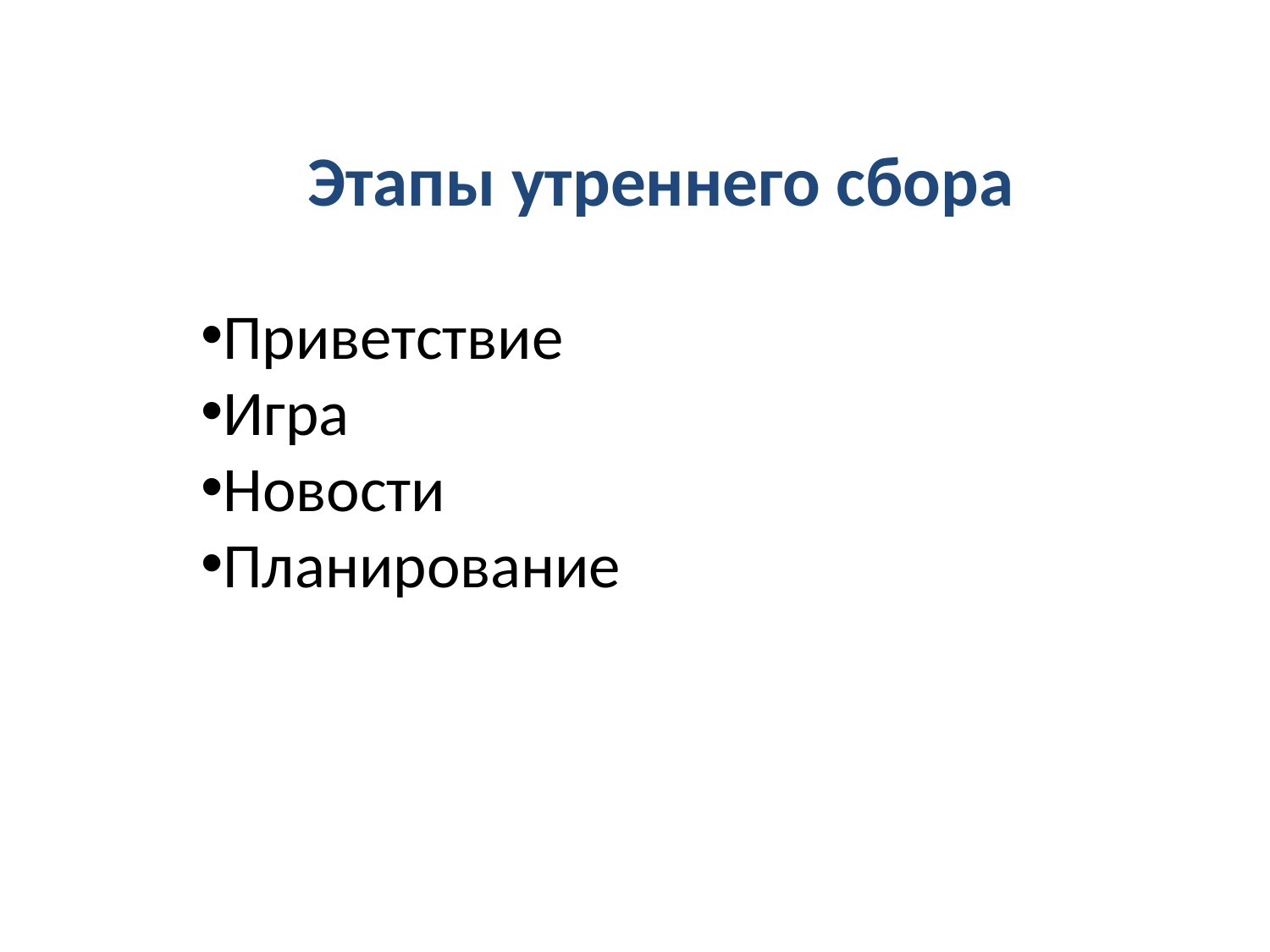

Этапы утреннего сбора

Приветствие
Игра
Новости
Планирование